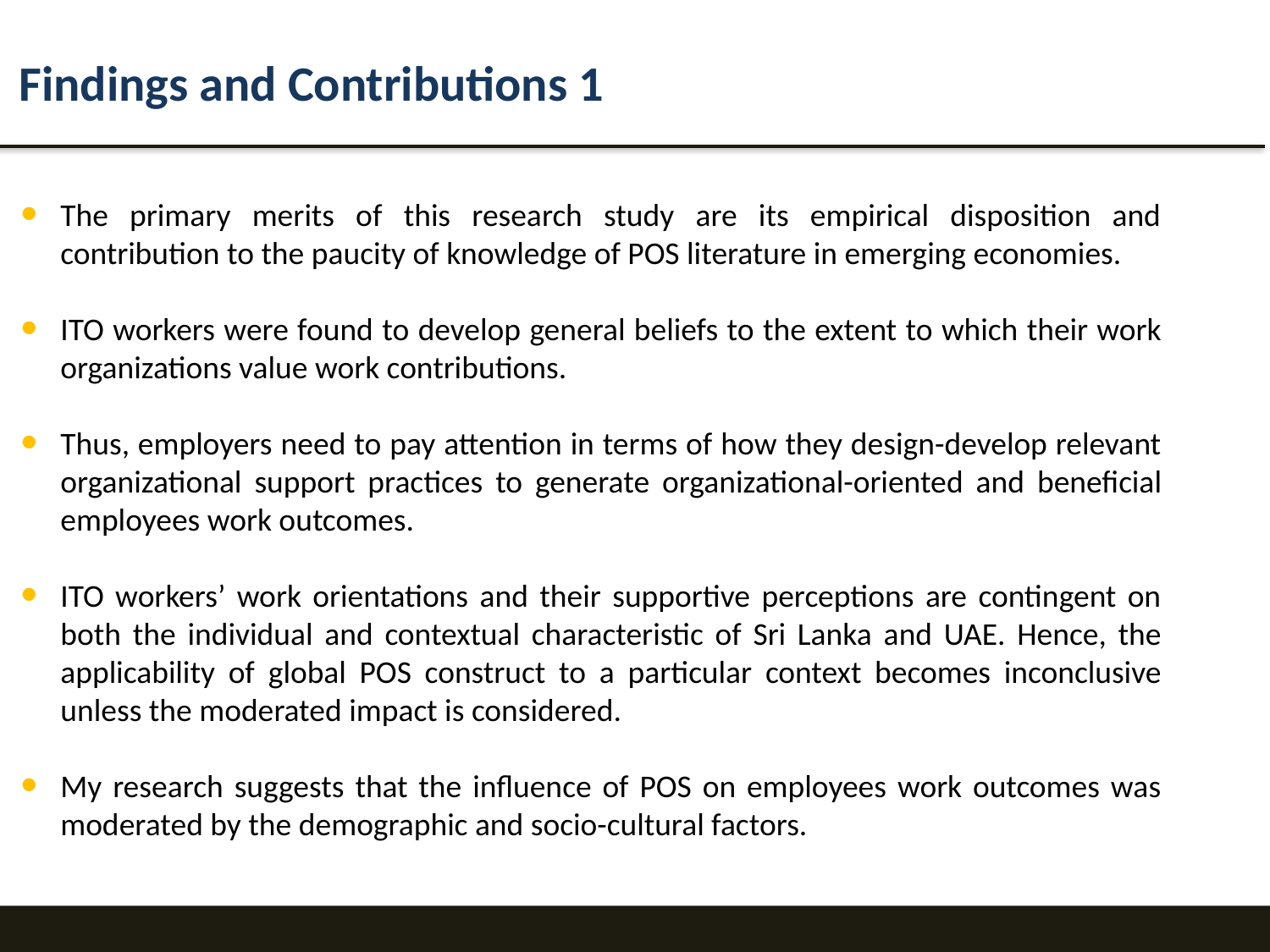

Findings and Contributions 1

The primary merits of this research study are its empirical disposition and contribution to the paucity of knowledge of POS literature in emerging economies.

ITO workers were found to develop general beliefs to the extent to which their work organizations value work contributions.

Thus, employers need to pay attention in terms of how they design-develop relevant organizational support practices to generate organizational-oriented and beneficial employees work outcomes.

ITO workers’ work orientations and their supportive perceptions are contingent on both the individual and contextual characteristic of Sri Lanka and UAE. Hence, the applicability of global POS construct to a particular context becomes inconclusive unless the moderated impact is considered.

My research suggests that the influence of POS on employees work outcomes was moderated by the demographic and socio-cultural factors.